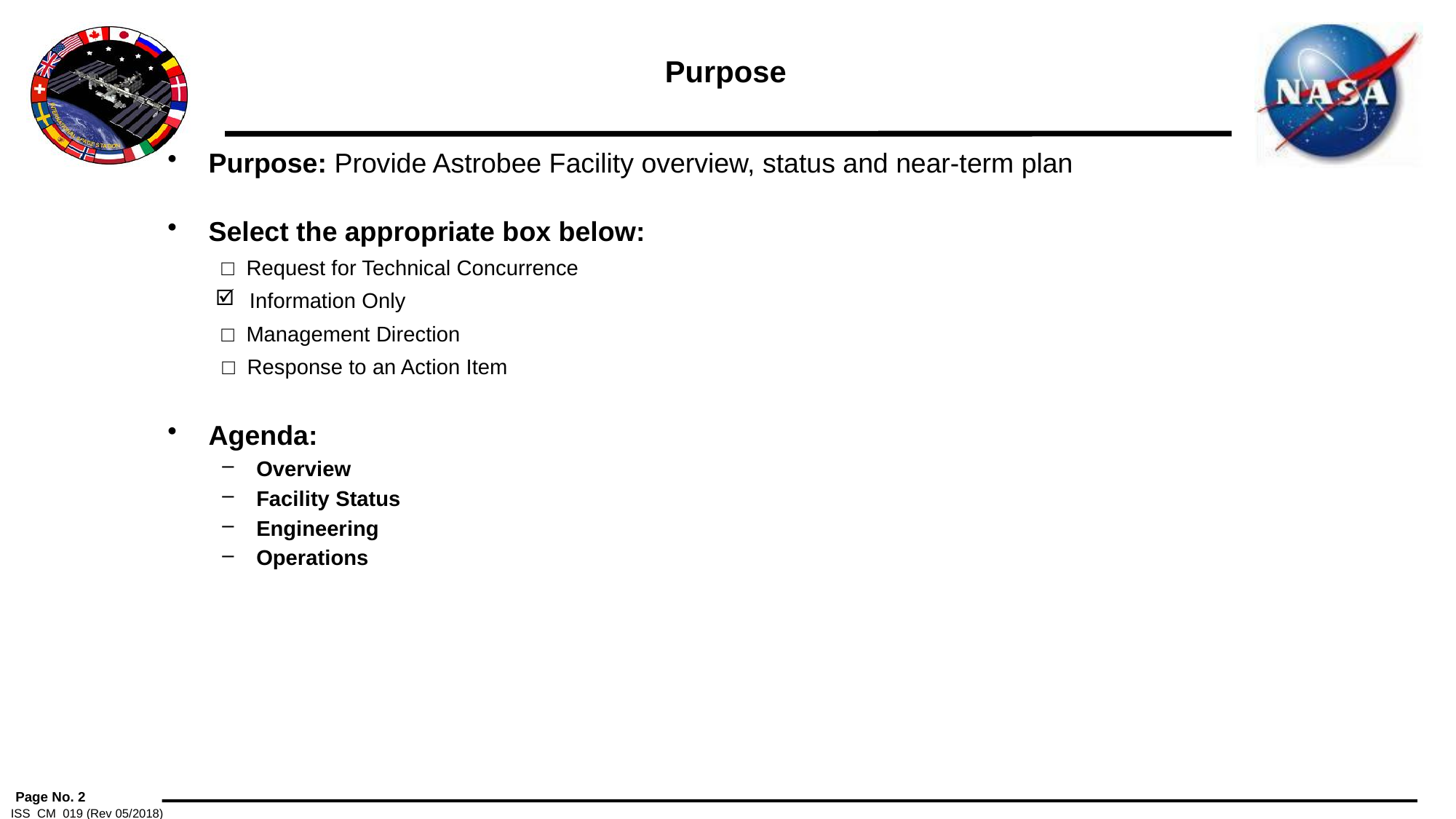

Purpose
Purpose: Provide Astrobee Facility overview, status and near-term plan

Select the appropriate box below:
 □  Request for Technical Concurrence
Information Only
 □  Management Direction
□  Response to an Action Item

Agenda:
Overview
Facility Status
Engineering
Operations